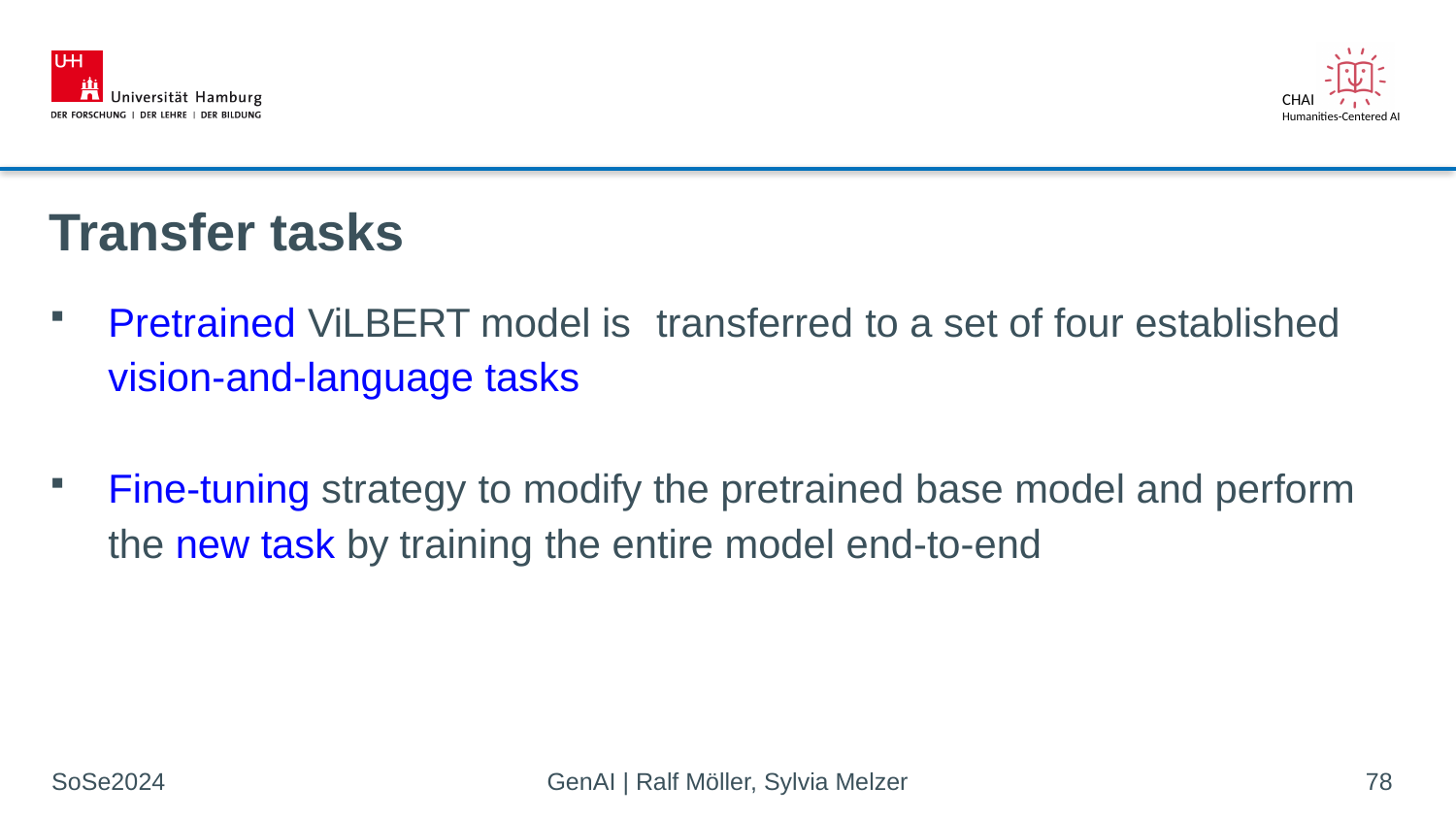

# Transfer tasks
Pretrained ViLBERT model is   transferred to a set of four established vision-and-language tasks

Fine-tuning strategy to modify the pretrained base model and perform the new task by training the entire model end-to-end

SoSe2024
GenAI | Ralf Möller, Sylvia Melzer
78